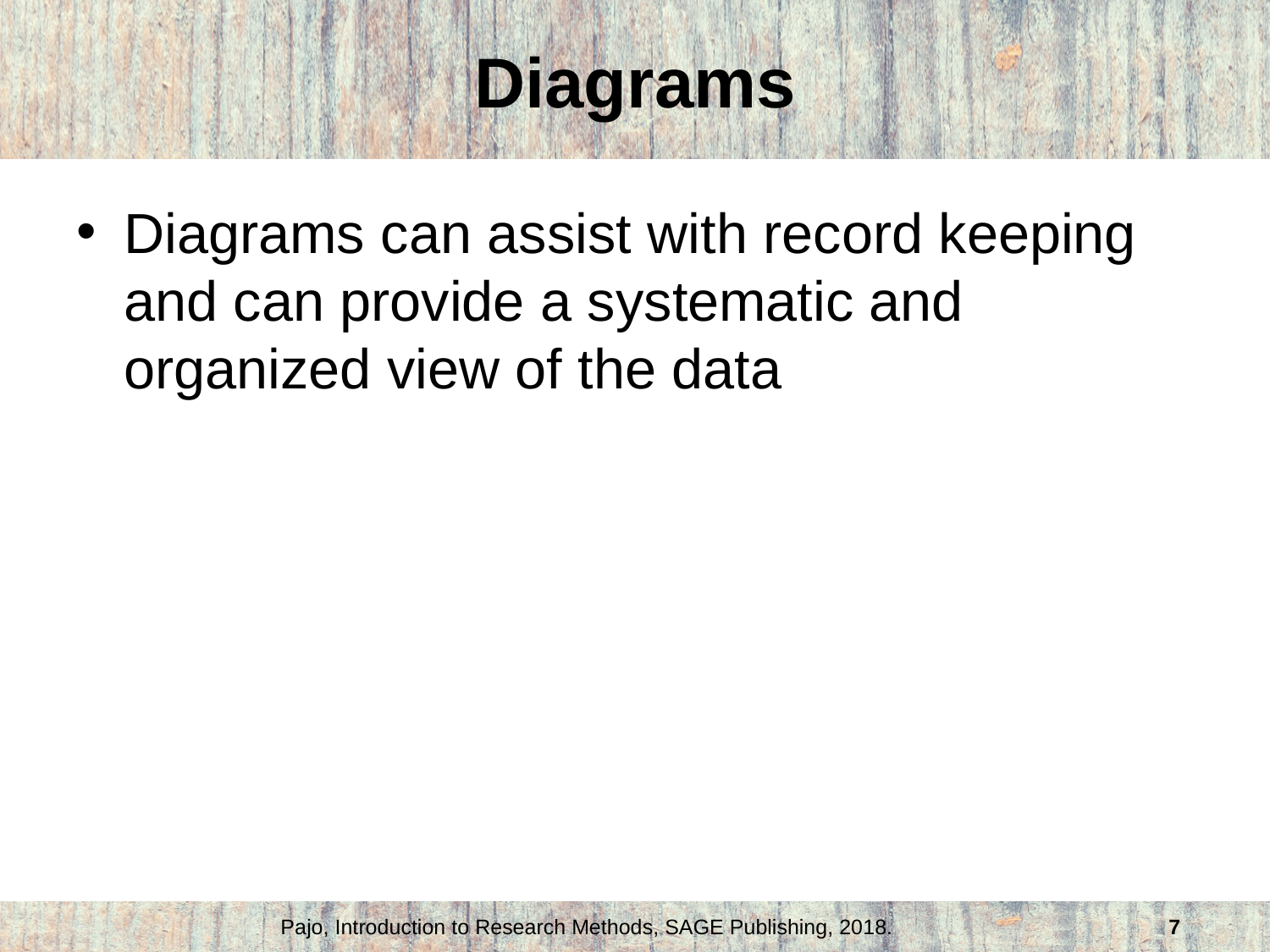

# Diagrams
Diagrams can assist with record keeping and can provide a systematic and organized view of the data
Pajo, Introduction to Research Methods, SAGE Publishing, 2018.
7